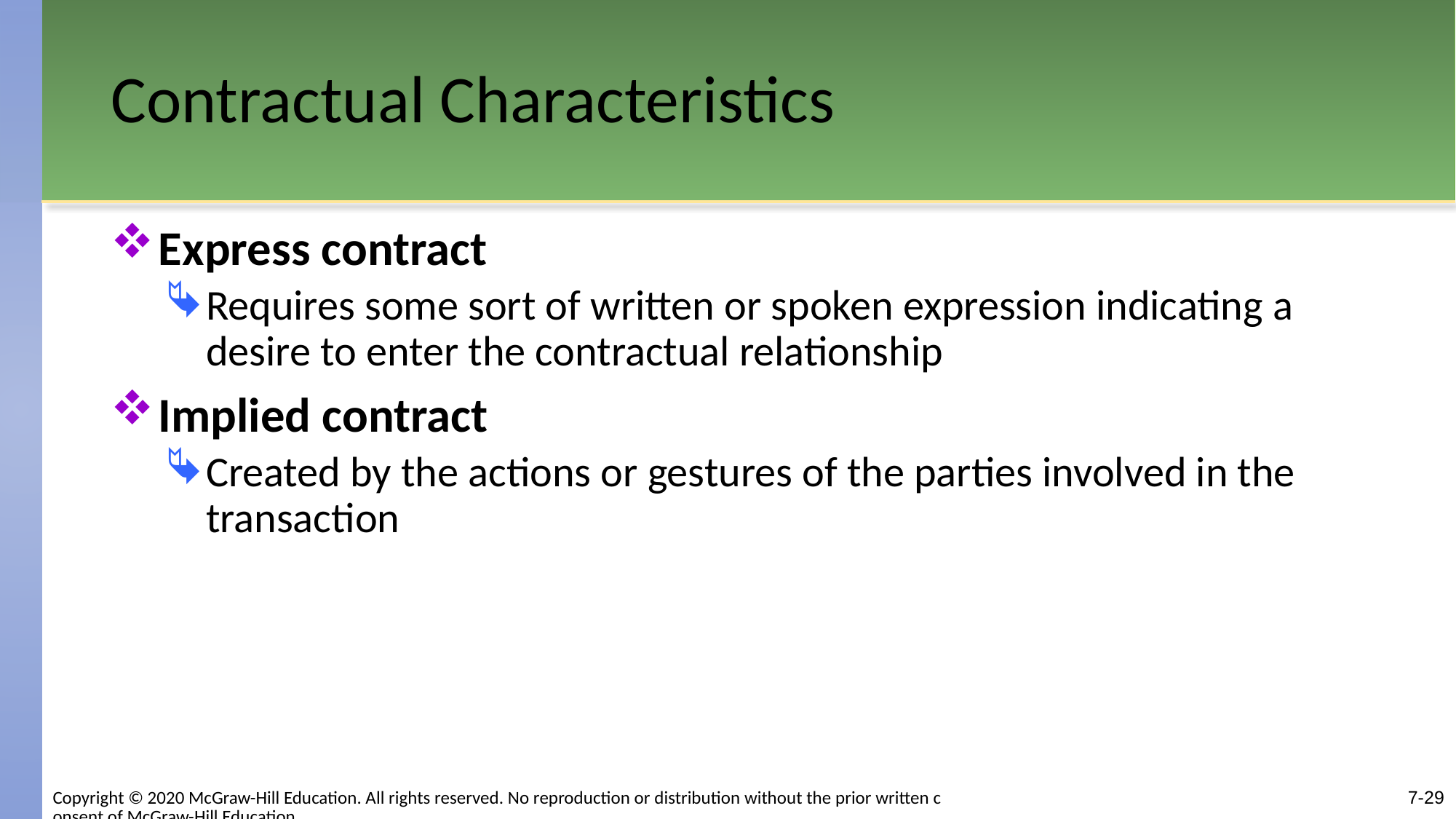

# Contractual Characteristics
Express contract
Requires some sort of written or spoken expression indicating a desire to enter the contractual relationship
Implied contract
Created by the actions or gestures of the parties involved in the transaction

Copyright © 2020 McGraw-Hill Education. All rights reserved. No reproduction or distribution without the prior written consent of McGraw-Hill Education.
7-29